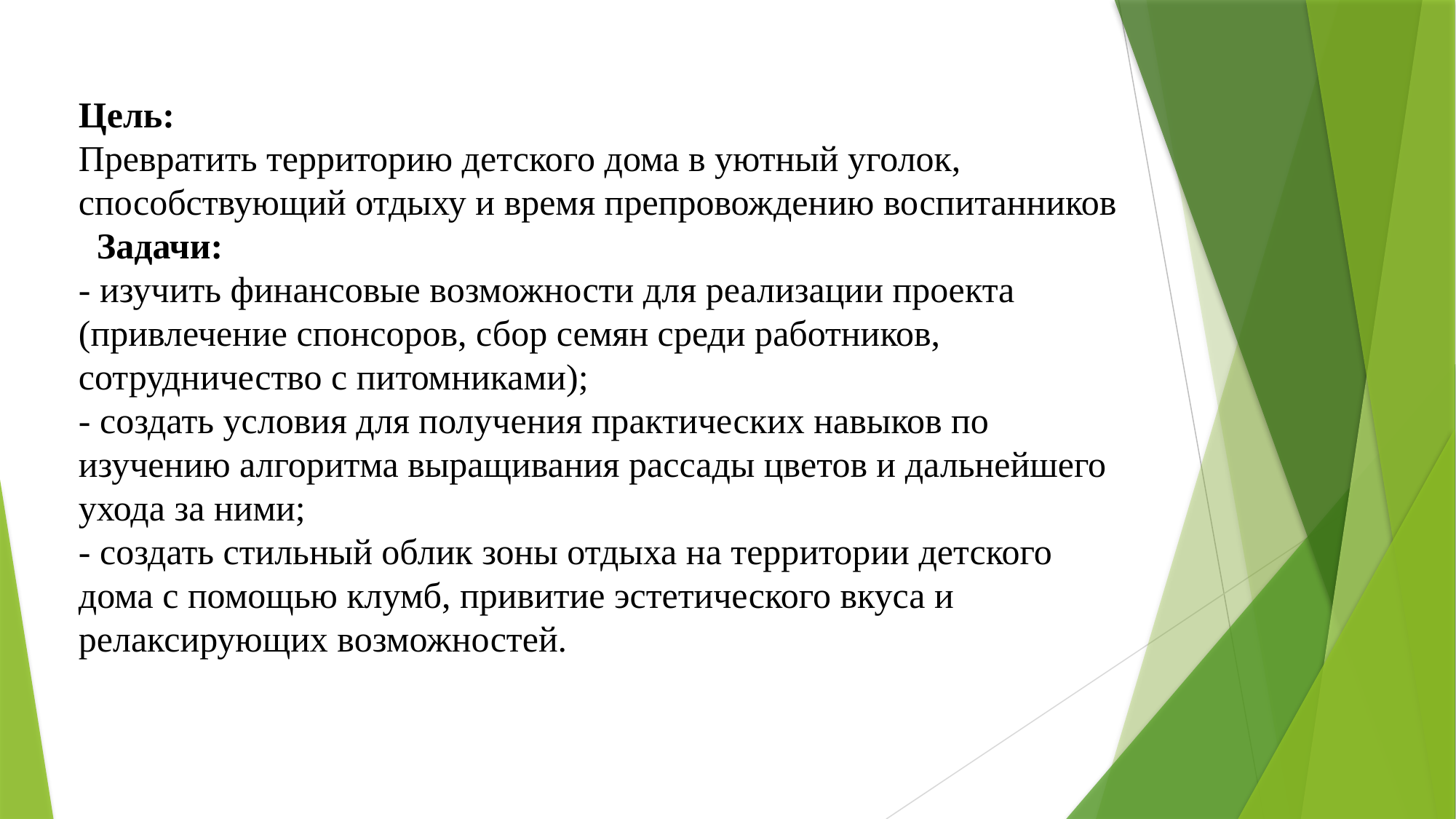

Цель:
Превратить территорию детского дома в уютный уголок, способствующий отдыху и время препровождению воспитанников
  Задачи:
- изучить финансовые возможности для реализации проекта (привлечение спонсоров, сбор семян среди работников, сотрудничество с питомниками);
- создать условия для получения практических навыков по изучению алгоритма выращивания рассады цветов и дальнейшего ухода за ними;
- создать стильный облик зоны отдыха на территории детского дома с помощью клумб, привитие эстетического вкуса и релаксирующих возможностей.